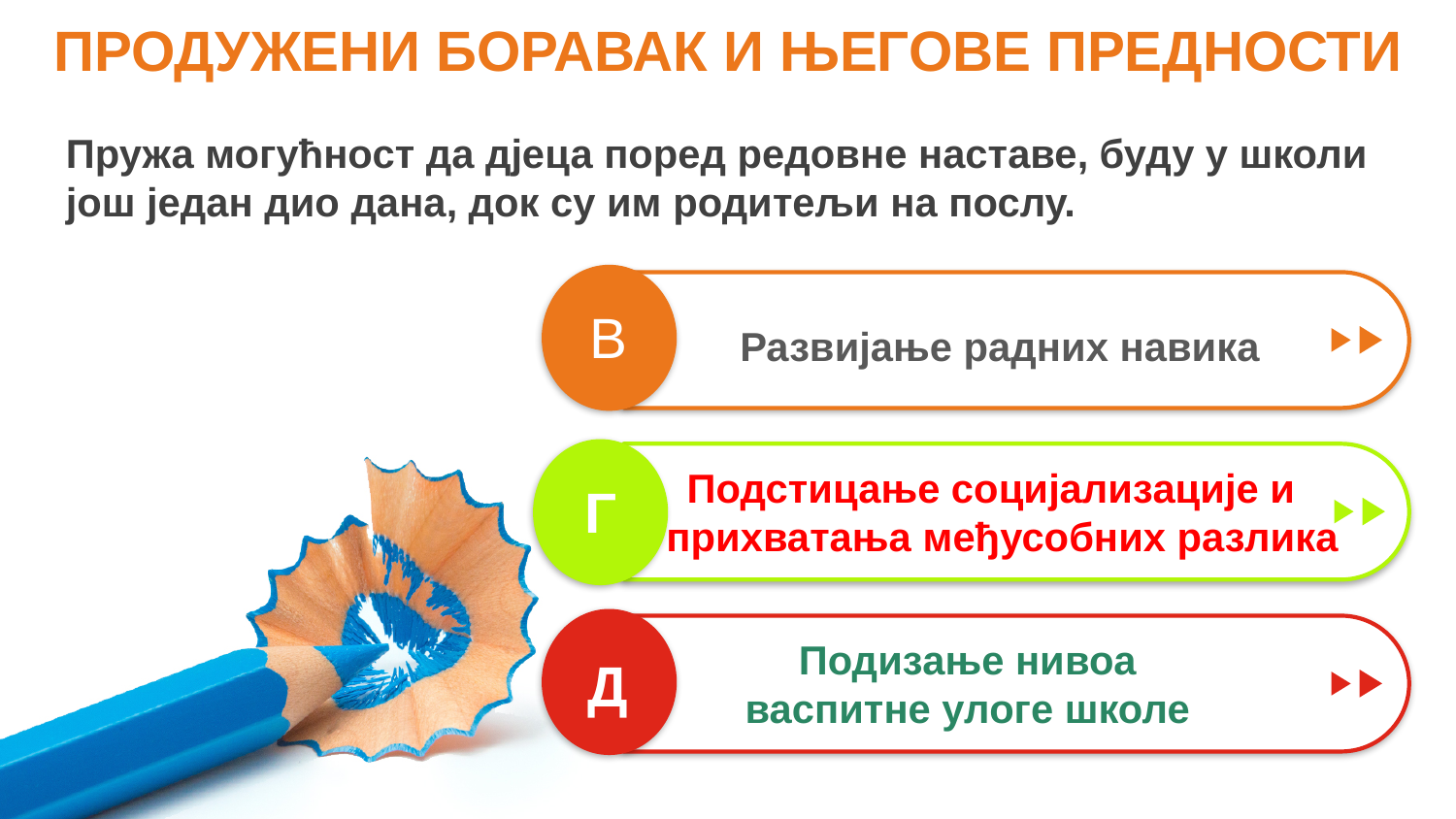

ПРОДУЖЕНИ БОРАВАК И ЊЕГОВЕ ПРЕДНОСТИ
Пружа могућност да дјеца поред редовне наставе, буду у школи још један дио дана, док су им родитељи на послу.

В
Развијање радних навика

Подстицање социјализације и
 прихватања међусобних разлика
Г
Г

Подизање нивоа васпитне улоге школе
Д